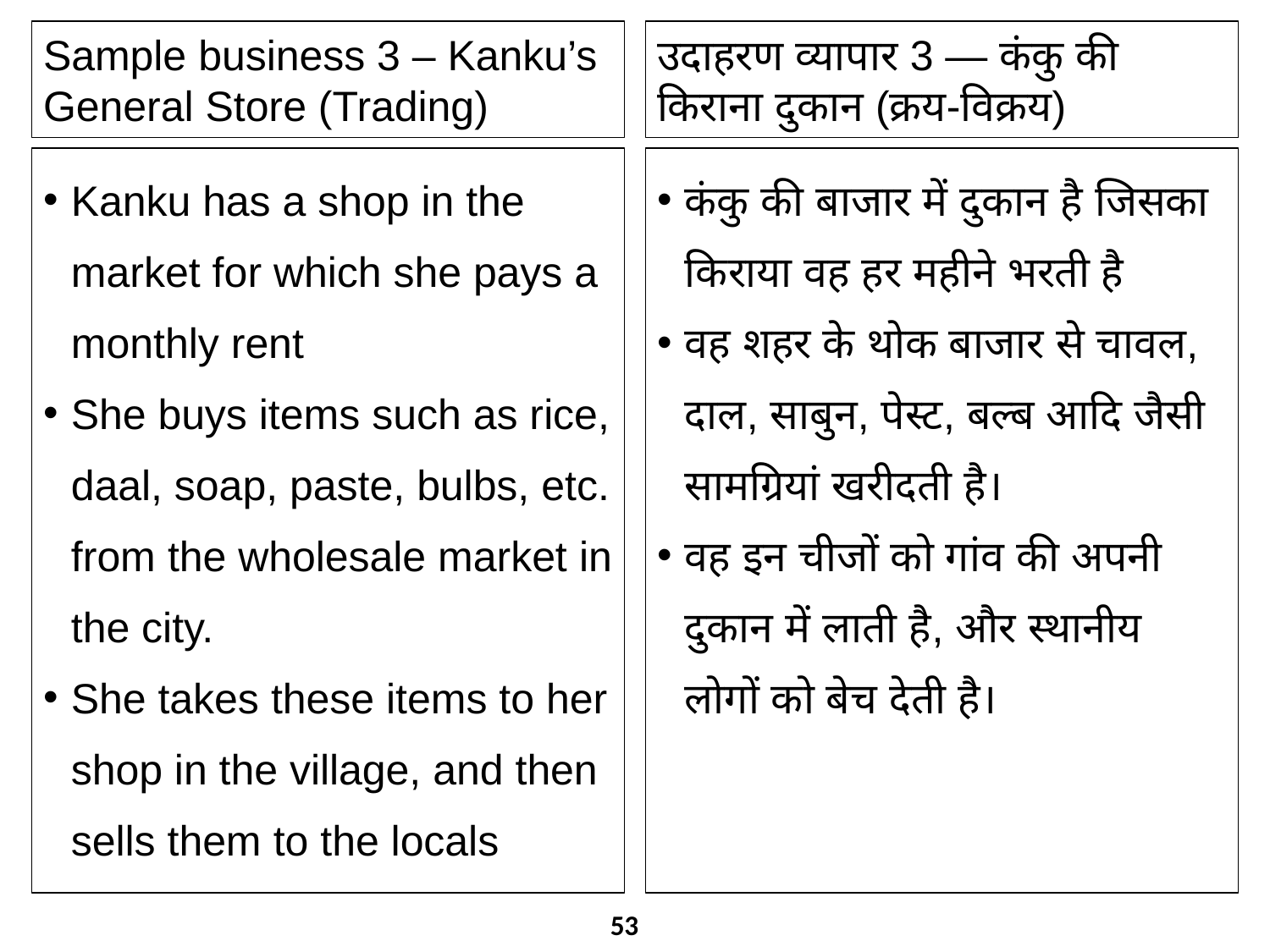

Sample business 3 – Kanku’s General Store (Trading)
उदाहरण व्यापार 3 — कंकु की किराना दुकान (क्रय-विक्रय)
Kanku has a shop in the market for which she pays a monthly rent
She buys items such as rice, daal, soap, paste, bulbs, etc. from the wholesale market in the city.
She takes these items to her shop in the village, and then sells them to the locals
कंकु की बाजार में दुकान है जिसका किराया वह हर महीने भरती है
वह शहर के थोक बाजार से चावल, दाल, साबुन, पेस्ट, बल्ब आदि जैसी सामग्रियां खरीदती है।
वह इन चीजों को गांव की अपनी दुकान में लाती है, और स्थानीय लोगों को बेच देती है।
53